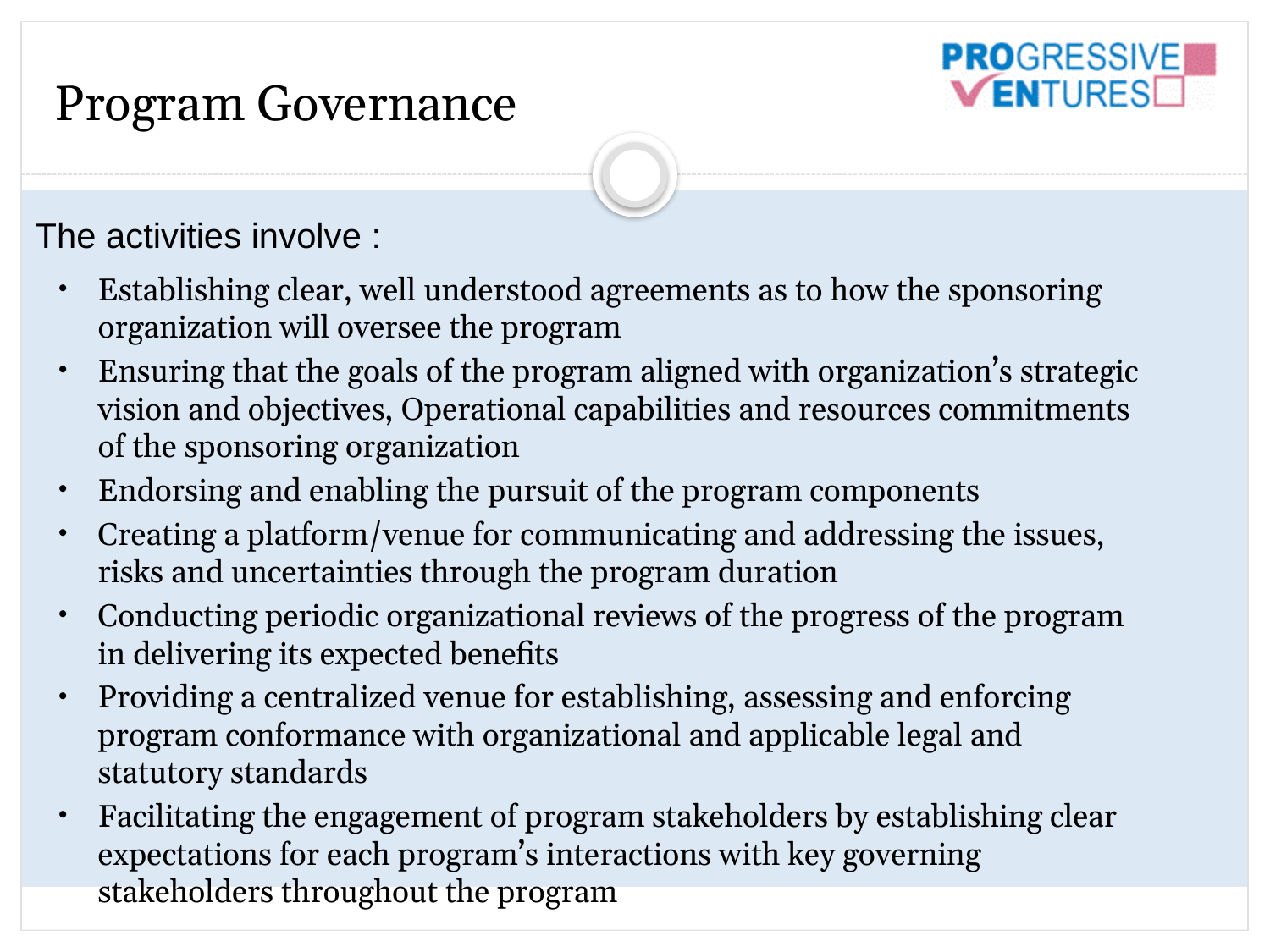

# Program Governance
The activities involve :
Establishing clear, well understood agreements as to how the sponsoring organization will oversee the program
Ensuring that the goals of the program aligned with organization’s strategic vision and objectives, Operational capabilities and resources commitments of the sponsoring organization
Endorsing and enabling the pursuit of the program components
Creating a platform/venue for communicating and addressing the issues, risks and uncertainties through the program duration
Conducting periodic organizational reviews of the progress of the program in delivering its expected benefits
Providing a centralized venue for establishing, assessing and enforcing program conformance with organizational and applicable legal and statutory standards
Facilitating the engagement of program stakeholders by establishing clear expectations for each program’s interactions with key governing stakeholders throughout the program